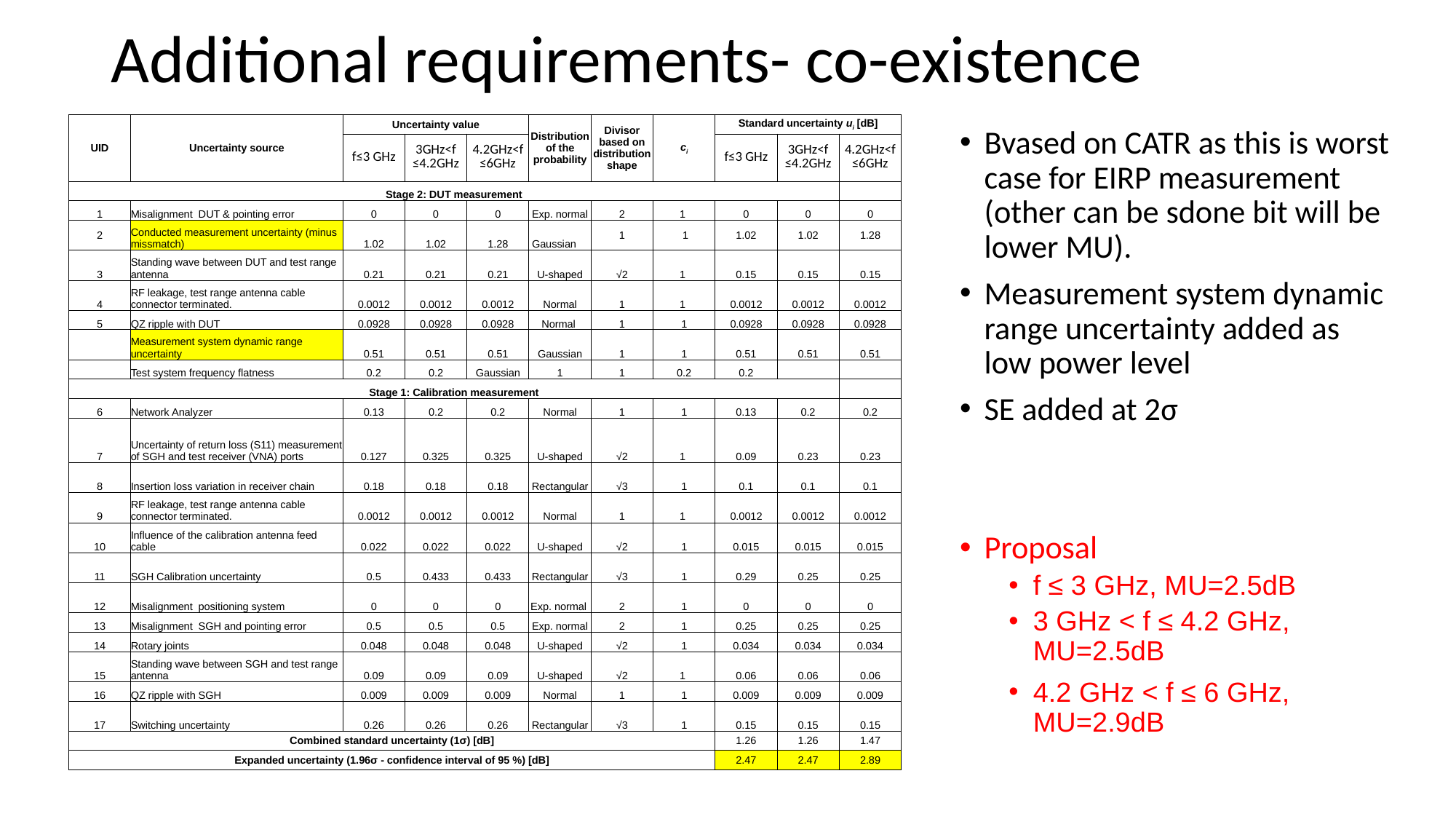

# Additional requirements- co-existence
| UID | Uncertainty source | Uncertainty value |  |  | Distribution of the probability | Divisor based on distribution shape | ci | Standard uncertainty ui [dB] |  |  |
| --- | --- | --- | --- | --- | --- | --- | --- | --- | --- | --- |
|  |  | f≤3 GHz | 3GHz<f ≤4.2GHz | 4.2GHz<f ≤6GHz |  |  |  | f≤3 GHz | 3GHz<f ≤4.2GHz | 4.2GHz<f ≤6GHz |
| Stage 2: DUT measurement |  |  |  |  |  |  |  |  |  |  |
| 1 | Misalignment DUT & pointing error | 0 | 0 | 0 | Exp. normal | 2 | 1 | 0 | 0 | 0 |
| 2 | Conducted measurement uncertainty (minus missmatch) | 1.02 | 1.02 | 1.28 | Gaussian | 1 | 1 | 1.02 | 1.02 | 1.28 |
| 3 | Standing wave between DUT and test range antenna | 0.21 | 0.21 | 0.21 | U-shaped | √2 | 1 | 0.15 | 0.15 | 0.15 |
| 4 | RF leakage, test range antenna cable connector terminated. | 0.0012 | 0.0012 | 0.0012 | Normal | 1 | 1 | 0.0012 | 0.0012 | 0.0012 |
| 5 | QZ ripple with DUT | 0.0928 | 0.0928 | 0.0928 | Normal | 1 | 1 | 0.0928 | 0.0928 | 0.0928 |
|  | Measurement system dynamic range uncertainty | 0.51 | 0.51 | 0.51 | Gaussian | 1 | 1 | 0.51 | 0.51 | 0.51 |
|  | Test system frequency flatness | 0.2 | 0.2 | Gaussian | 1 | 1 | 0.2 | 0.2 |  |  |
| Stage 1: Calibration measurement |  |  |  |  |  |  |  |  |  |  |
| 6 | Network Analyzer | 0.13 | 0.2 | 0.2 | Normal | 1 | 1 | 0.13 | 0.2 | 0.2 |
| 7 | Uncertainty of return loss (S11) measurement of SGH and test receiver (VNA) ports | 0.127 | 0.325 | 0.325 | U-shaped | √2 | 1 | 0.09 | 0.23 | 0.23 |
| 8 | Insertion loss variation in receiver chain | 0.18 | 0.18 | 0.18 | Rectangular | √3 | 1 | 0.1 | 0.1 | 0.1 |
| 9 | RF leakage, test range antenna cable connector terminated. | 0.0012 | 0.0012 | 0.0012 | Normal | 1 | 1 | 0.0012 | 0.0012 | 0.0012 |
| 10 | Influence of the calibration antenna feed cable | 0.022 | 0.022 | 0.022 | U-shaped | √2 | 1 | 0.015 | 0.015 | 0.015 |
| 11 | SGH Calibration uncertainty | 0.5 | 0.433 | 0.433 | Rectangular | √3 | 1 | 0.29 | 0.25 | 0.25 |
| 12 | Misalignment positioning system | 0 | 0 | 0 | Exp. normal | 2 | 1 | 0 | 0 | 0 |
| 13 | Misalignment SGH and pointing error | 0.5 | 0.5 | 0.5 | Exp. normal | 2 | 1 | 0.25 | 0.25 | 0.25 |
| 14 | Rotary joints | 0.048 | 0.048 | 0.048 | U-shaped | √2 | 1 | 0.034 | 0.034 | 0.034 |
| 15 | Standing wave between SGH and test range antenna | 0.09 | 0.09 | 0.09 | U-shaped | √2 | 1 | 0.06 | 0.06 | 0.06 |
| 16 | QZ ripple with SGH | 0.009 | 0.009 | 0.009 | Normal | 1 | 1 | 0.009 | 0.009 | 0.009 |
| 17 | Switching uncertainty | 0.26 | 0.26 | 0.26 | Rectangular | √3 | 1 | 0.15 | 0.15 | 0.15 |
| Combined standard uncertainty (1σ) [dB] |  |  |  |  |  |  |  | 1.26 | 1.26 | 1.47 |
| Expanded uncertainty (1.96σ - confidence interval of 95 %) [dB] |  |  |  |  |  |  |  | 2.47 | 2.47 | 2.89 |
Bvased on CATR as this is worst case for EIRP measurement (other can be sdone bit will be lower MU).
Measurement system dynamic range uncertainty added as low power level
SE added at 2σ

Proposal
f ≤ 3 GHz, MU=2.5dB
3 GHz < f ≤ 4.2 GHz, MU=2.5dB
4.2 GHz < f ≤ 6 GHz, MU=2.9dB